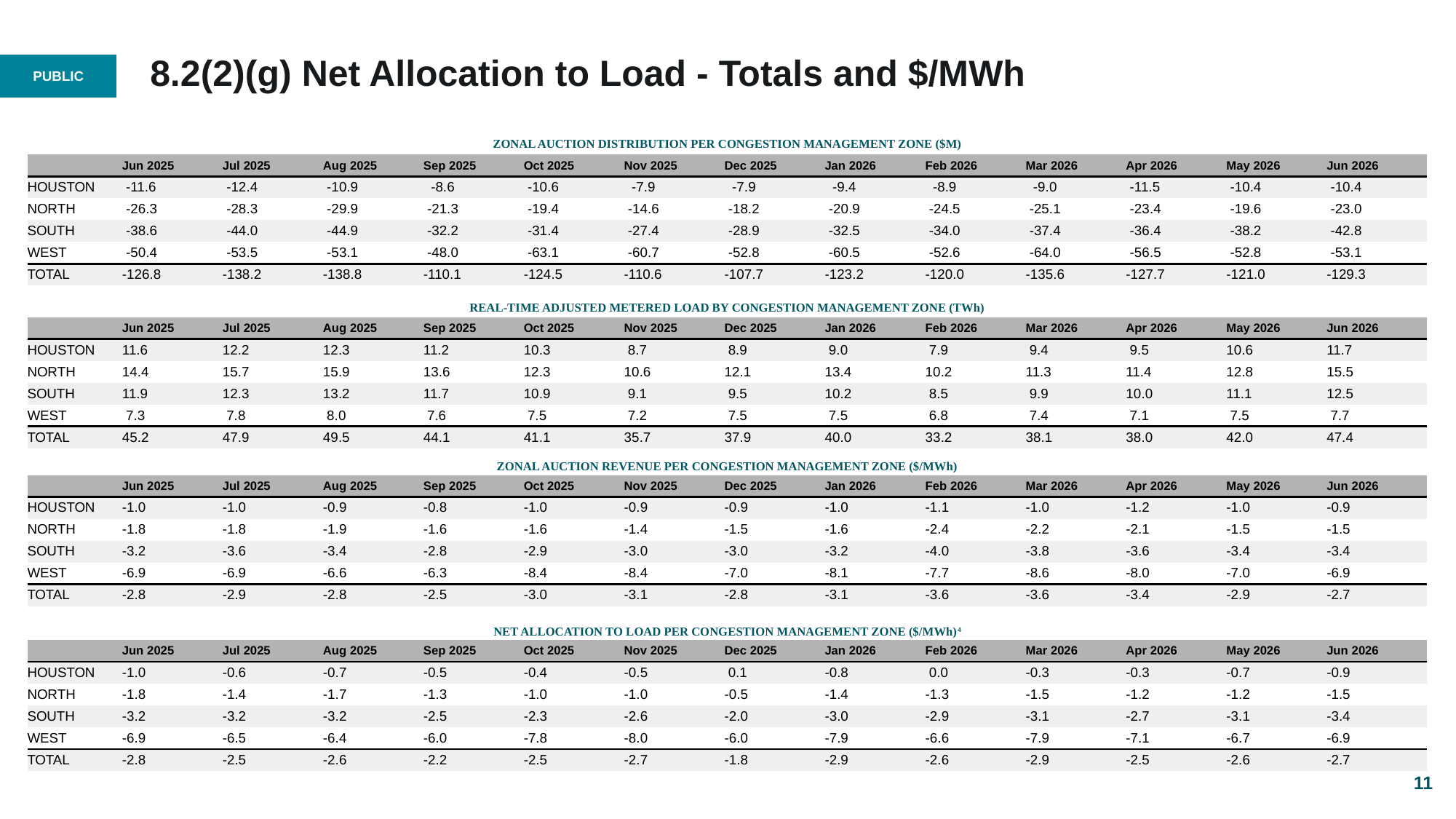

# 8.2(2)(g) Net Allocation to Load - Totals and $/MWh

ZONAL AUCTION DISTRIBUTION PER CONGESTION MANAGEMENT ZONE ($M)
|  | Jun 2025 | Jul 2025 | Aug 2025 | Sep 2025 | Oct 2025 | Nov 2025 | Dec 2025 | Jan 2026 | Feb 2026 | Mar 2026 | Apr 2026 | May 2026 | Jun 2026 |
| --- | --- | --- | --- | --- | --- | --- | --- | --- | --- | --- | --- | --- | --- |
| HOUSTON | -11.6 | -12.4 | -10.9 | -8.6 | -10.6 | -7.9 | -7.9 | -9.4 | -8.9 | -9.0 | -11.5 | -10.4 | -10.4 |
| NORTH | -26.3 | -28.3 | -29.9 | -21.3 | -19.4 | -14.6 | -18.2 | -20.9 | -24.5 | -25.1 | -23.4 | -19.6 | -23.0 |
| SOUTH | -38.6 | -44.0 | -44.9 | -32.2 | -31.4 | -27.4 | -28.9 | -32.5 | -34.0 | -37.4 | -36.4 | -38.2 | -42.8 |
| WEST | -50.4 | -53.5 | -53.1 | -48.0 | -63.1 | -60.7 | -52.8 | -60.5 | -52.6 | -64.0 | -56.5 | -52.8 | -53.1 |
| TOTAL | -126.8 | -138.2 | -138.8 | -110.1 | -124.5 | -110.6 | -107.7 | -123.2 | -120.0 | -135.6 | -127.7 | -121.0 | -129.3 |
REAL-TIME ADJUSTED METERED LOAD BY CONGESTION MANAGEMENT ZONE (TWh)
|  | Jun 2025 | Jul 2025 | Aug 2025 | Sep 2025 | Oct 2025 | Nov 2025 | Dec 2025 | Jan 2026 | Feb 2026 | Mar 2026 | Apr 2026 | May 2026 | Jun 2026 |
| --- | --- | --- | --- | --- | --- | --- | --- | --- | --- | --- | --- | --- | --- |
| HOUSTON | 11.6 | 12.2 | 12.3 | 11.2 | 10.3 | 8.7 | 8.9 | 9.0 | 7.9 | 9.4 | 9.5 | 10.6 | 11.7 |
| NORTH | 14.4 | 15.7 | 15.9 | 13.6 | 12.3 | 10.6 | 12.1 | 13.4 | 10.2 | 11.3 | 11.4 | 12.8 | 15.5 |
| SOUTH | 11.9 | 12.3 | 13.2 | 11.7 | 10.9 | 9.1 | 9.5 | 10.2 | 8.5 | 9.9 | 10.0 | 11.1 | 12.5 |
| WEST | 7.3 | 7.8 | 8.0 | 7.6 | 7.5 | 7.2 | 7.5 | 7.5 | 6.8 | 7.4 | 7.1 | 7.5 | 7.7 |
| TOTAL | 45.2 | 47.9 | 49.5 | 44.1 | 41.1 | 35.7 | 37.9 | 40.0 | 33.2 | 38.1 | 38.0 | 42.0 | 47.4 |
ZONAL AUCTION REVENUE PER CONGESTION MANAGEMENT ZONE ($/MWh)
|  | Jun 2025 | Jul 2025 | Aug 2025 | Sep 2025 | Oct 2025 | Nov 2025 | Dec 2025 | Jan 2026 | Feb 2026 | Mar 2026 | Apr 2026 | May 2026 | Jun 2026 |
| --- | --- | --- | --- | --- | --- | --- | --- | --- | --- | --- | --- | --- | --- |
| HOUSTON | -1.0 | -1.0 | -0.9 | -0.8 | -1.0 | -0.9 | -0.9 | -1.0 | -1.1 | -1.0 | -1.2 | -1.0 | -0.9 |
| NORTH | -1.8 | -1.8 | -1.9 | -1.6 | -1.6 | -1.4 | -1.5 | -1.6 | -2.4 | -2.2 | -2.1 | -1.5 | -1.5 |
| SOUTH | -3.2 | -3.6 | -3.4 | -2.8 | -2.9 | -3.0 | -3.0 | -3.2 | -4.0 | -3.8 | -3.6 | -3.4 | -3.4 |
| WEST | -6.9 | -6.9 | -6.6 | -6.3 | -8.4 | -8.4 | -7.0 | -8.1 | -7.7 | -8.6 | -8.0 | -7.0 | -6.9 |
| TOTAL | -2.8 | -2.9 | -2.8 | -2.5 | -3.0 | -3.1 | -2.8 | -3.1 | -3.6 | -3.6 | -3.4 | -2.9 | -2.7 |

NET ALLOCATION TO LOAD PER CONGESTION MANAGEMENT ZONE ($/MWh)4
|  | Jun 2025 | Jul 2025 | Aug 2025 | Sep 2025 | Oct 2025 | Nov 2025 | Dec 2025 | Jan 2026 | Feb 2026 | Mar 2026 | Apr 2026 | May 2026 | Jun 2026 |
| --- | --- | --- | --- | --- | --- | --- | --- | --- | --- | --- | --- | --- | --- |
| HOUSTON | -1.0 | -0.6 | -0.7 | -0.5 | -0.4 | -0.5 | 0.1 | -0.8 | 0.0 | -0.3 | -0.3 | -0.7 | -0.9 |
| NORTH | -1.8 | -1.4 | -1.7 | -1.3 | -1.0 | -1.0 | -0.5 | -1.4 | -1.3 | -1.5 | -1.2 | -1.2 | -1.5 |
| SOUTH | -3.2 | -3.2 | -3.2 | -2.5 | -2.3 | -2.6 | -2.0 | -3.0 | -2.9 | -3.1 | -2.7 | -3.1 | -3.4 |
| WEST | -6.9 | -6.5 | -6.4 | -6.0 | -7.8 | -8.0 | -6.0 | -7.9 | -6.6 | -7.9 | -7.1 | -6.7 | -6.9 |
| TOTAL | -2.8 | -2.5 | -2.6 | -2.2 | -2.5 | -2.7 | -1.8 | -2.9 | -2.6 | -2.9 | -2.5 | -2.6 | -2.7 |
11